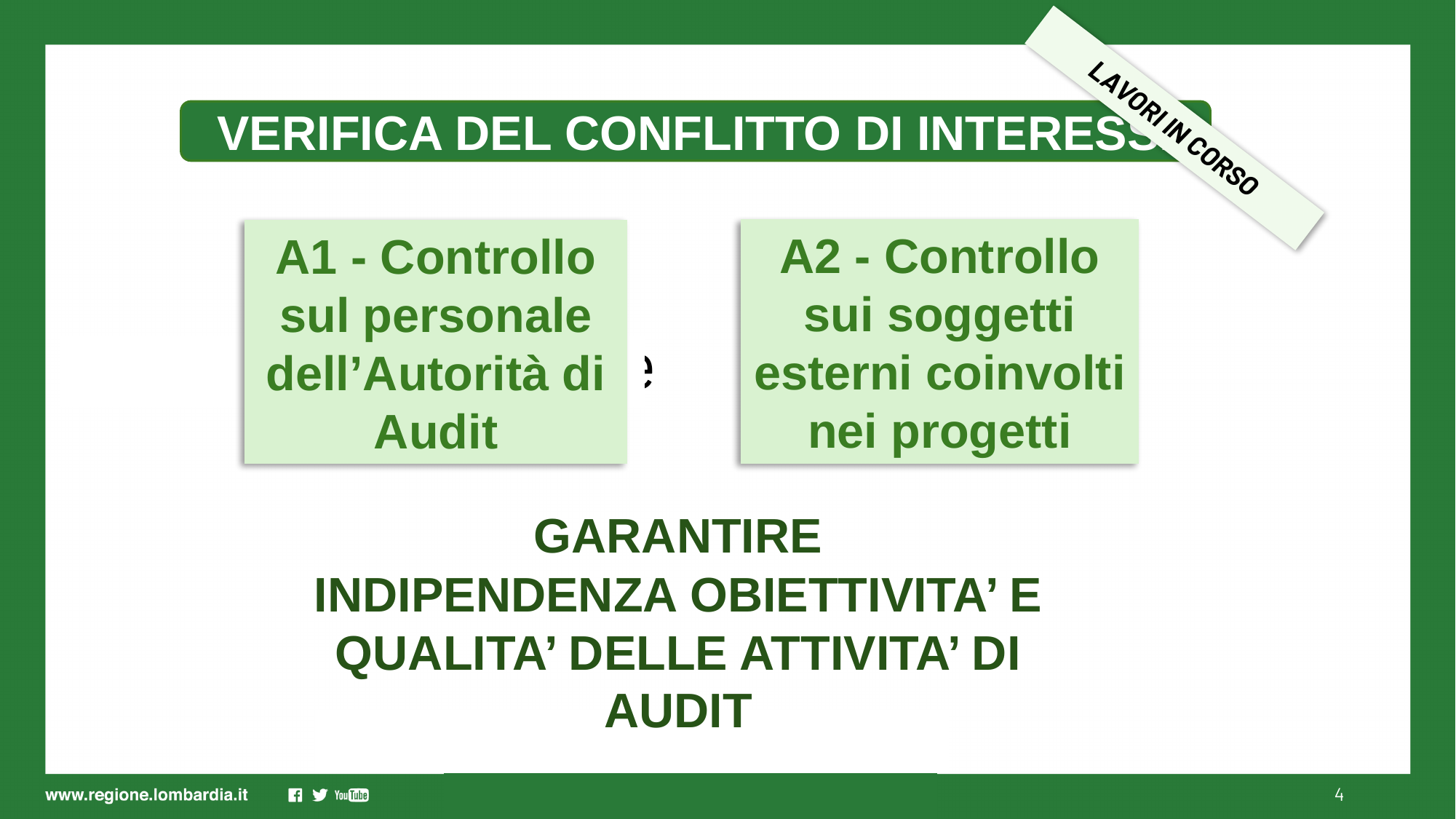

VERIFICA DEL CONFLITTO DI INTERESSI
LAVORI IN CORSO
A2 - Controllo sui soggetti esterni coinvolti nei progetti
A1 - Controllo sul personale dell’Autorità di Audit
GARANTIRE
INDIPENDENZA OBIETTIVITA’ E QUALITA’ DELLE ATTIVITA’ DI AUDIT
4